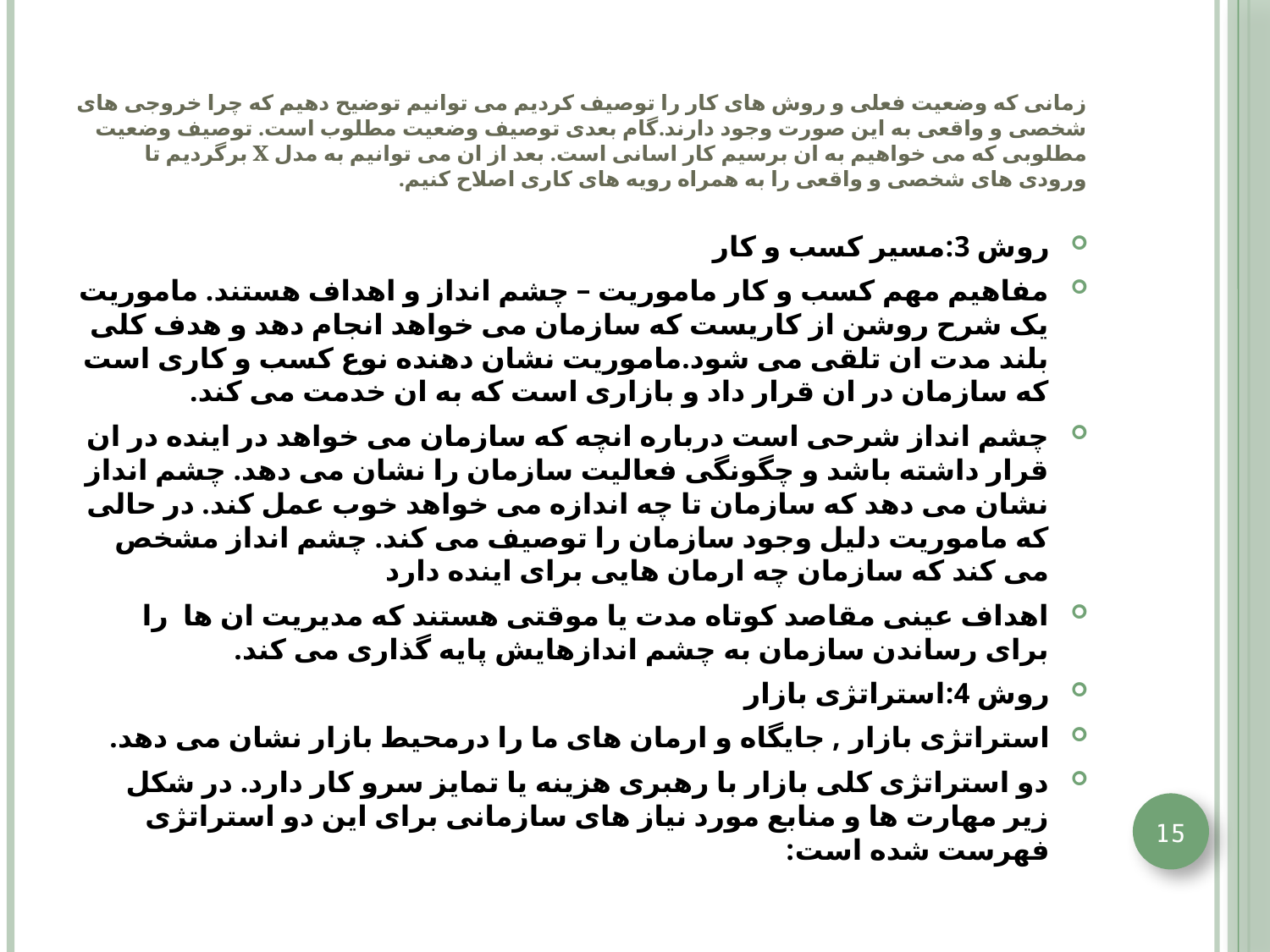

# زمانی که وضعیت فعلی و روش های کار را توصیف کردیم می توانیم توضیح دهیم که چرا خروجی های شخصی و واقعی به این صورت وجود دارند.گام بعدی توصیف وضعیت مطلوب است. توصیف وضعیت مطلوبی که می خواهیم به ان برسیم کار اسانی است. بعد از ان می توانیم به مدل X برگردیم تا ورودی های شخصی و واقعی را به همراه رویه های کاری اصلاح کنیم.
روش 3:مسیر کسب و کار
مفاهیم مهم کسب و کار ماموریت – چشم انداز و اهداف هستند. ماموریت یک شرح روشن از کاریست که سازمان می خواهد انجام دهد و هدف کلی بلند مدت ان تلقی می شود.ماموریت نشان دهنده نوع کسب و کاری است که سازمان در ان قرار داد و بازاری است که به ان خدمت می کند.
چشم انداز شرحی است درباره انچه که سازمان می خواهد در اینده در ان قرار داشته باشد و چگونگی فعالیت سازمان را نشان می دهد. چشم انداز نشان می دهد که سازمان تا چه اندازه می خواهد خوب عمل کند. در حالی که ماموریت دلیل وجود سازمان را توصیف می کند. چشم انداز مشخص می کند که سازمان چه ارمان هایی برای اینده دارد
اهداف عینی مقاصد کوتاه مدت یا موقتی هستند که مدیریت ان ها  را برای رساندن سازمان به چشم اندازهایش پایه گذاری می کند.
روش 4:استراتژی بازار
استراتژی بازار , جایگاه و ارمان های ما را درمحیط بازار نشان می دهد.
دو استراتژی کلی بازار با رهبری هزینه یا تمایز سرو کار دارد. در شکل زیر مهارت ها و منابع مورد نیاز های سازمانی برای این دو استراتژی فهرست شده است:
15